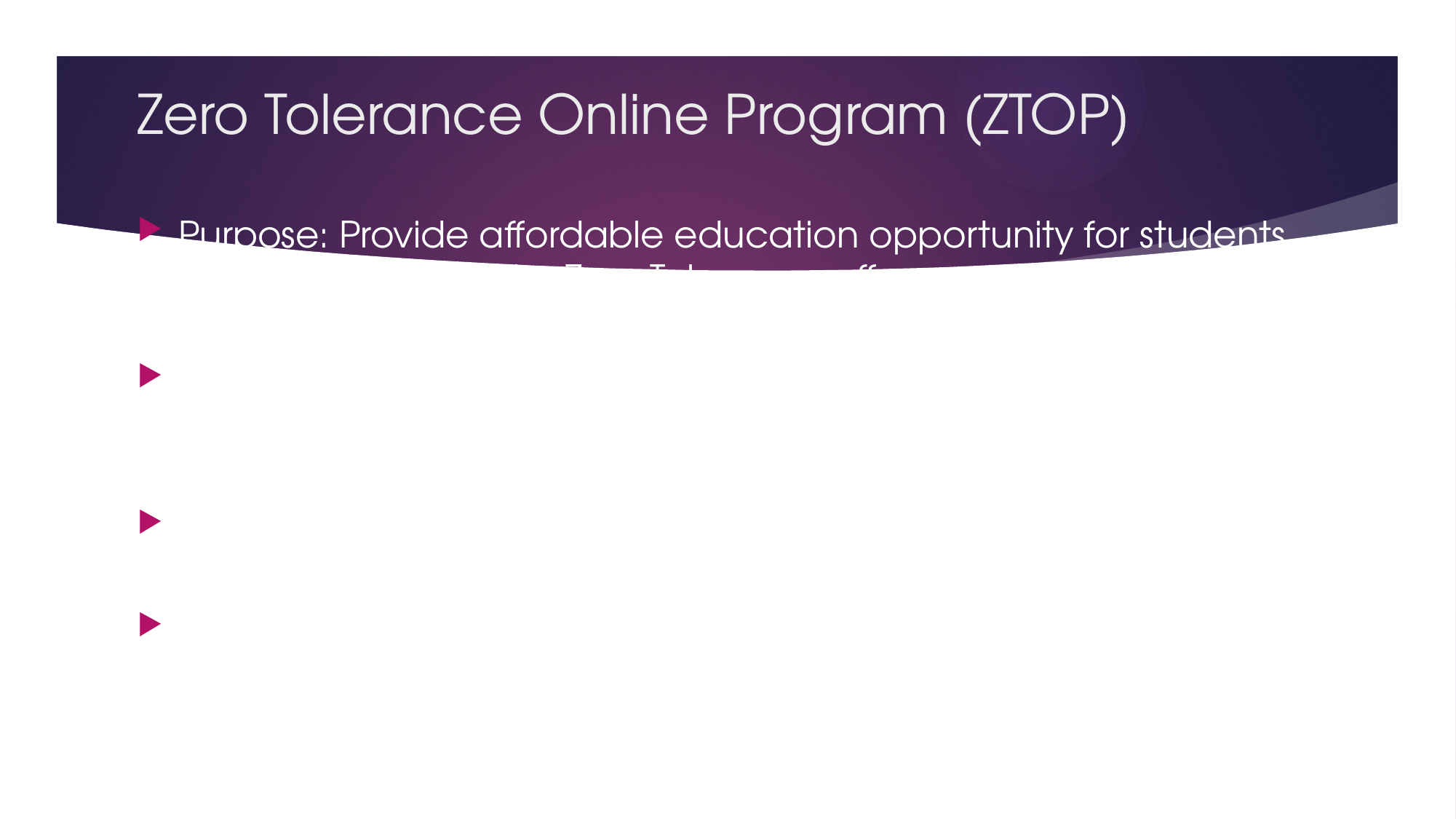

# Zero Tolerance Online Program (ZTOP)
Purpose: Provide affordable education opportunity for students who have received a Zero Tolerance offense or 2nd remandment resulting in an expulsion from a CMCSS school
Students and families are notified of their choice of ZTOP at a school level first. Information is also provided to families from CMCSS Student Services.
ZTOP is an application based program but there is no limit on enrollment.
Student’s family must provide their own access to a computer and internet connection.